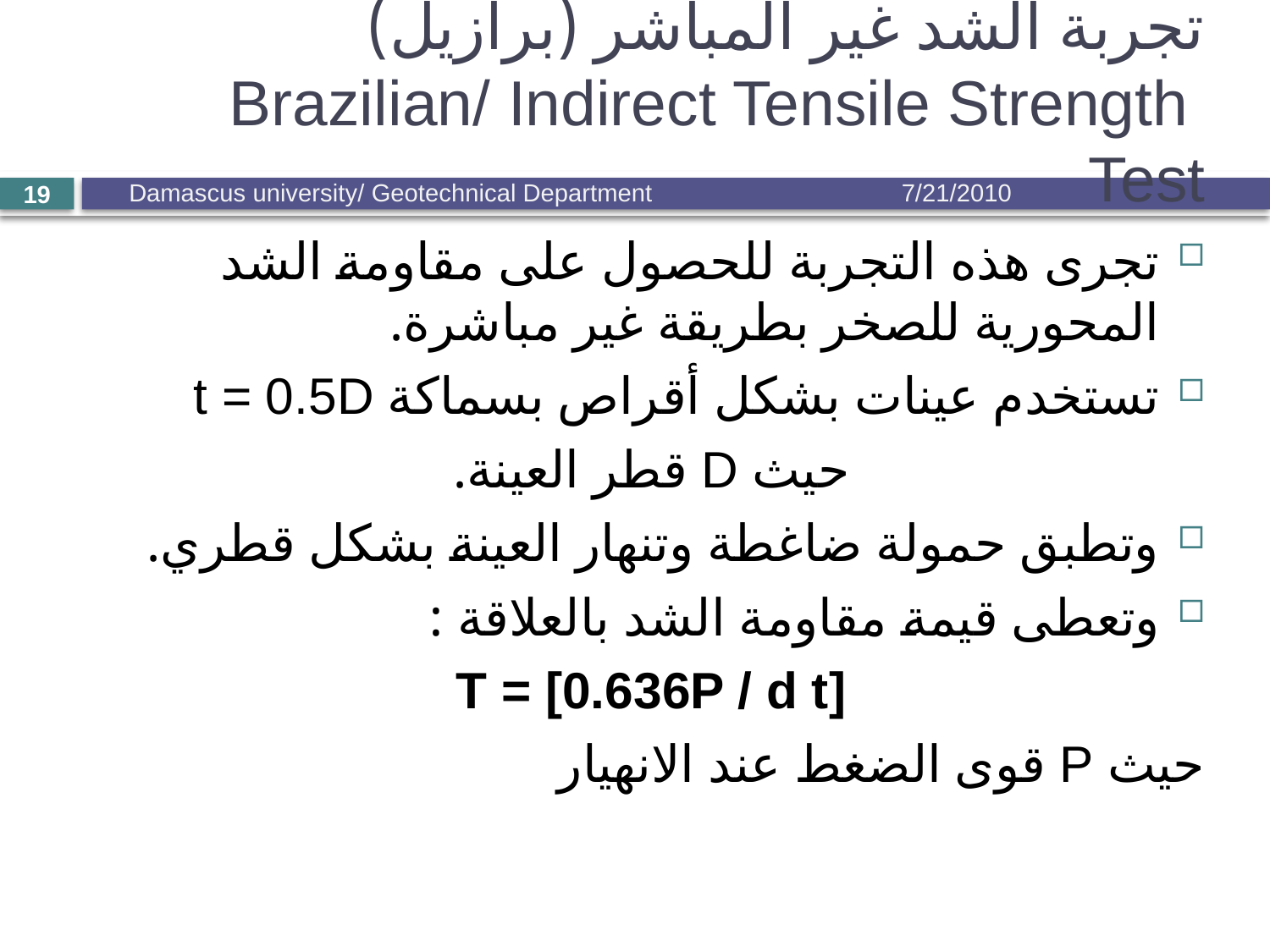

# تجربة الشد غير المباشر (برازيل) Brazilian/ Indirect Tensile Strength Test
Damascus university/ Geotechnical Department
7/21/2010
19
تجرى هذه التجربة للحصول على مقاومة الشد المحورية للصخر بطريقة غير مباشرة.
تستخدم عينات بشكل أقراص بسماكة t = 0.5D
حيث D قطر العينة.
وتطبق حمولة ضاغطة وتنهار العينة بشكل قطري.
وتعطى قيمة مقاومة الشد بالعلاقة :
T = [0.636P / d t]
حيث P قوى الضغط عند الانهيار